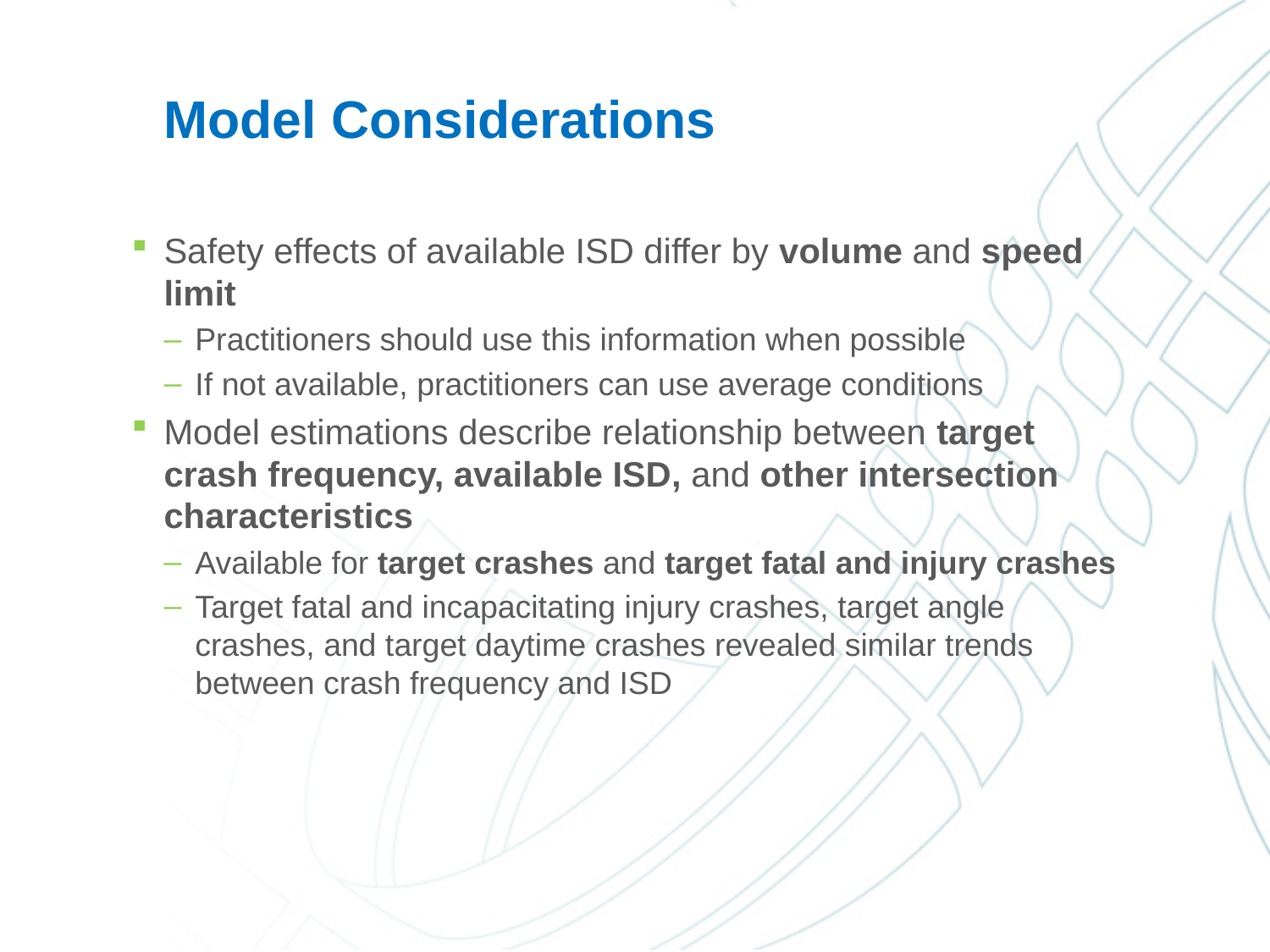

# Model Considerations
Safety effects of available ISD differ by volume and speed limit
Practitioners should use this information when possible
If not available, practitioners can use average conditions
Model estimations describe relationship between target crash frequency, available ISD, and other intersection characteristics
Available for target crashes and target fatal and injury crashes
Target fatal and incapacitating injury crashes, target angle crashes, and target daytime crashes revealed similar trends between crash frequency and ISD